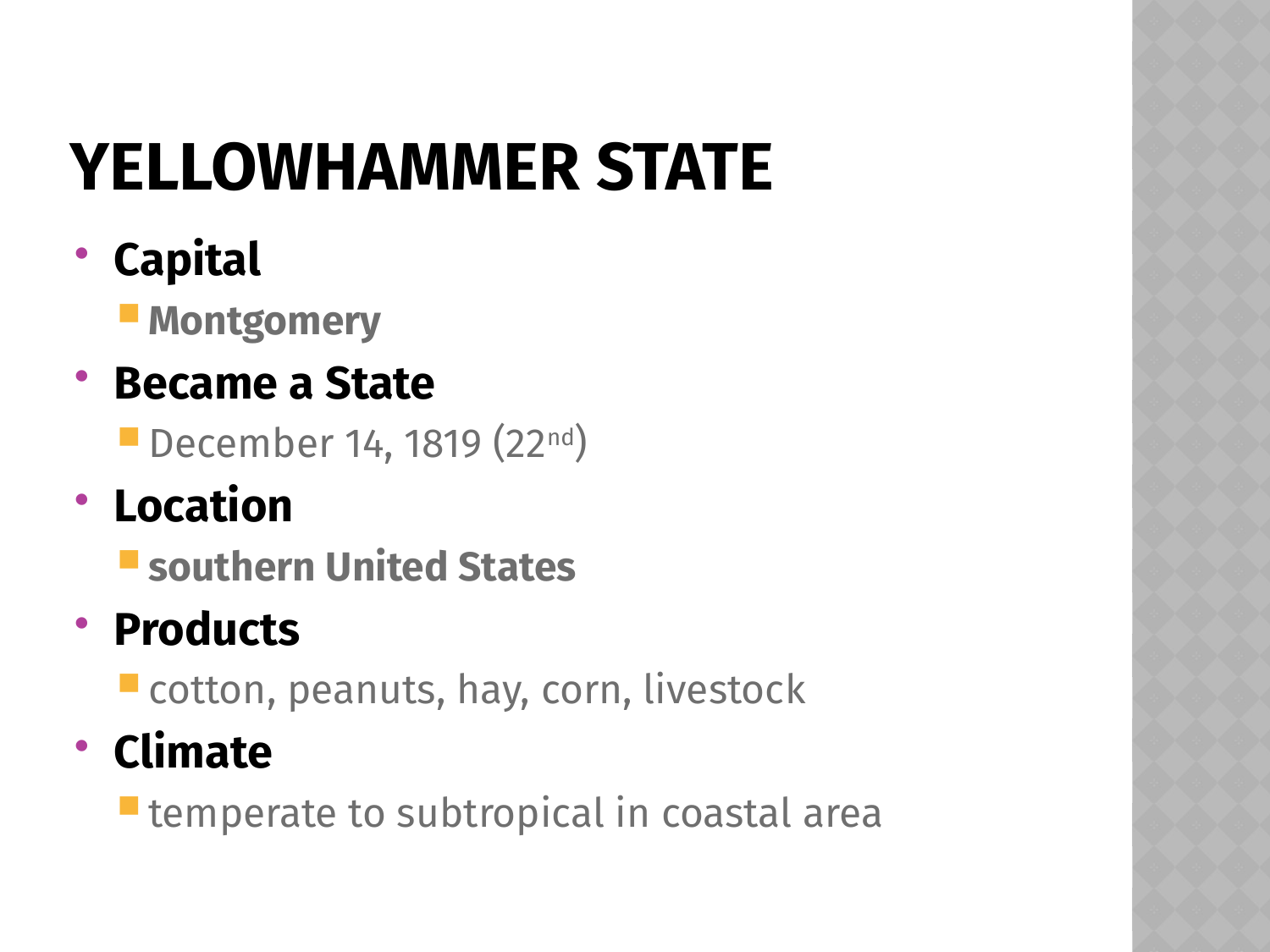

# Yellowhammer state
Capital
Montgomery
Became a State
December 14, 1819 (22nd)
Location
southern United States
Products
cotton, peanuts, hay, corn, livestock
Climate
temperate to subtropical in coastal area